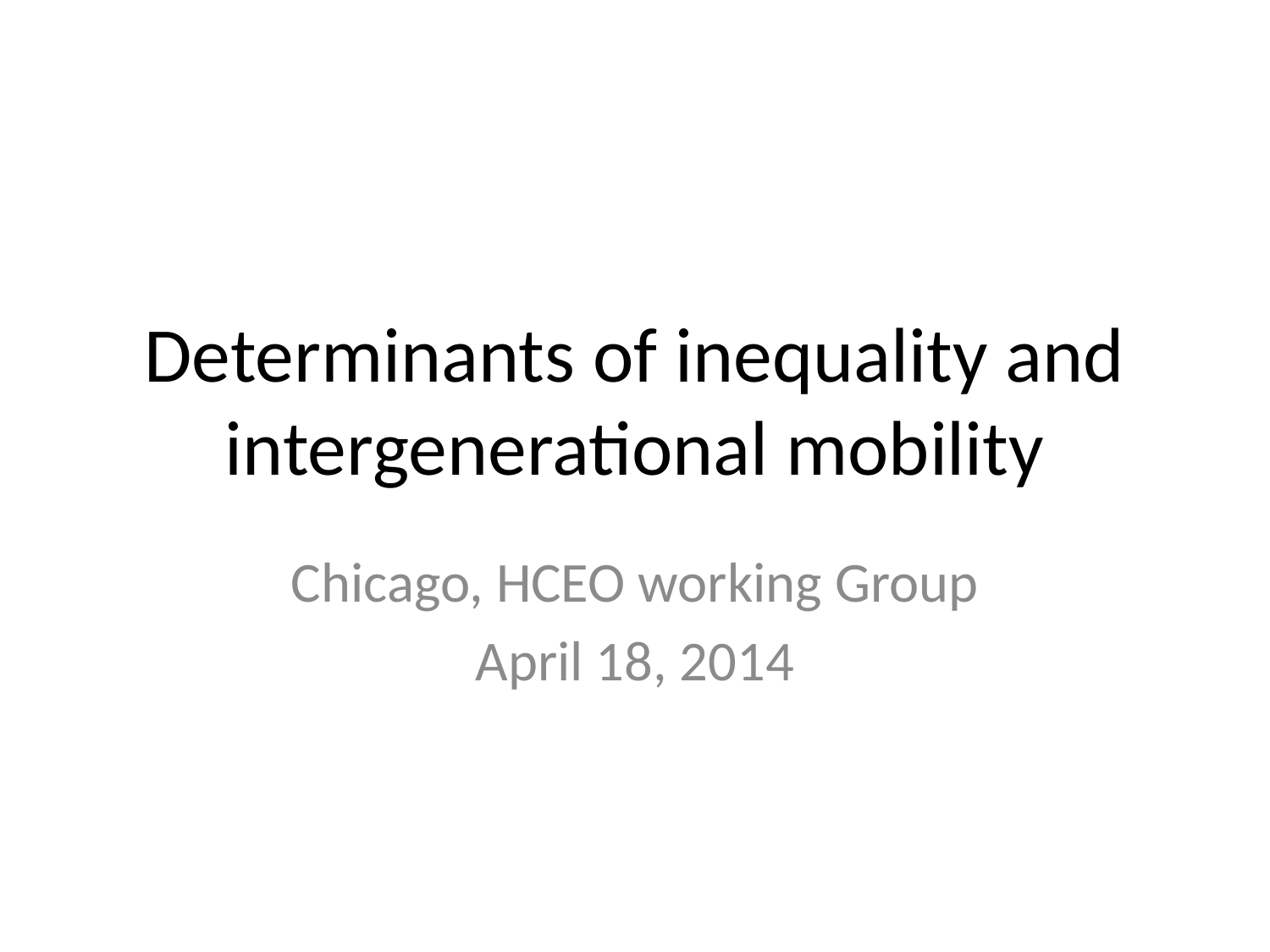

# Determinants of inequality and intergenerational mobility
Chicago, HCEO working Group
April 18, 2014